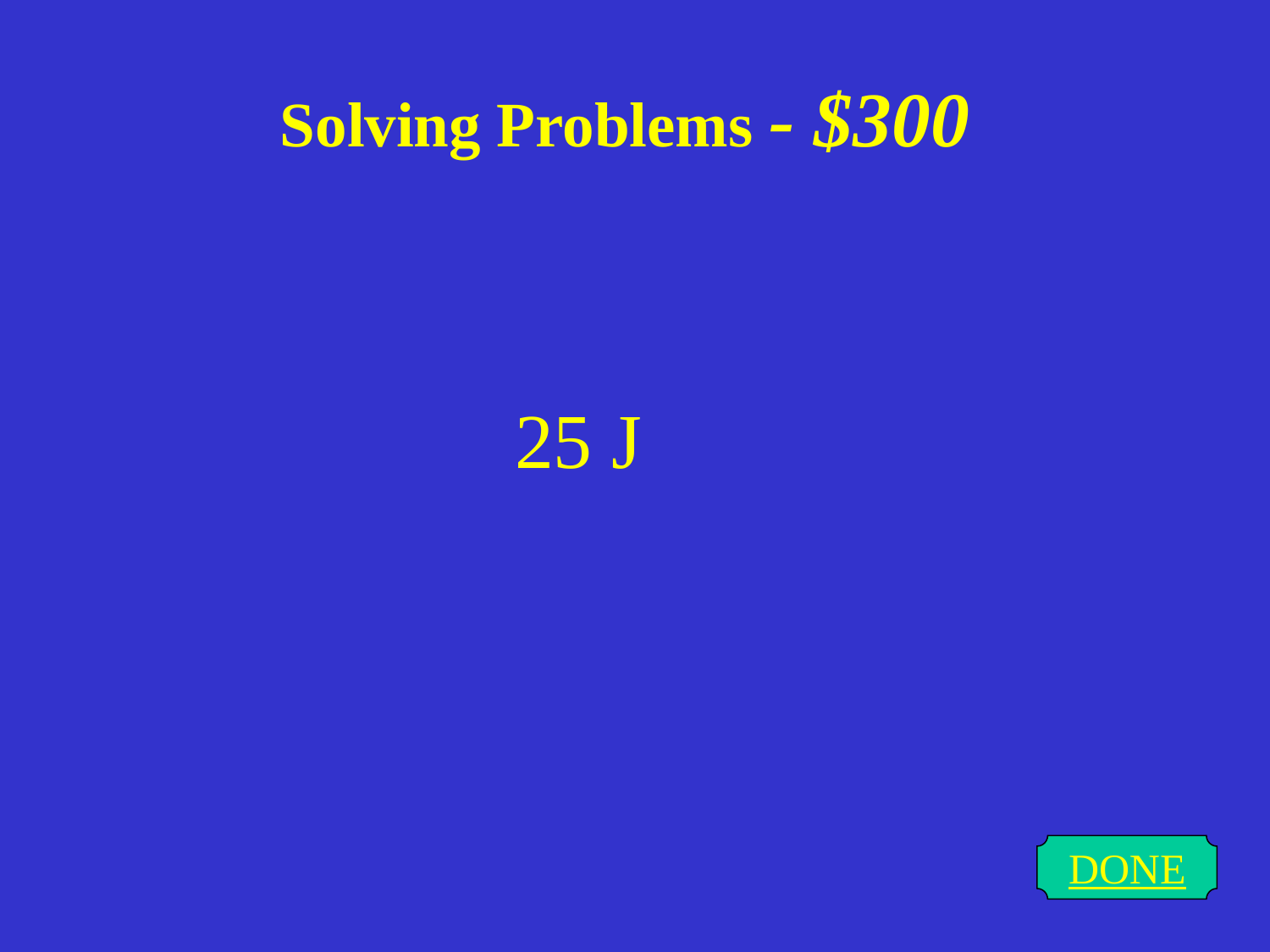

# Solving Problems - $300
25 J

DONE